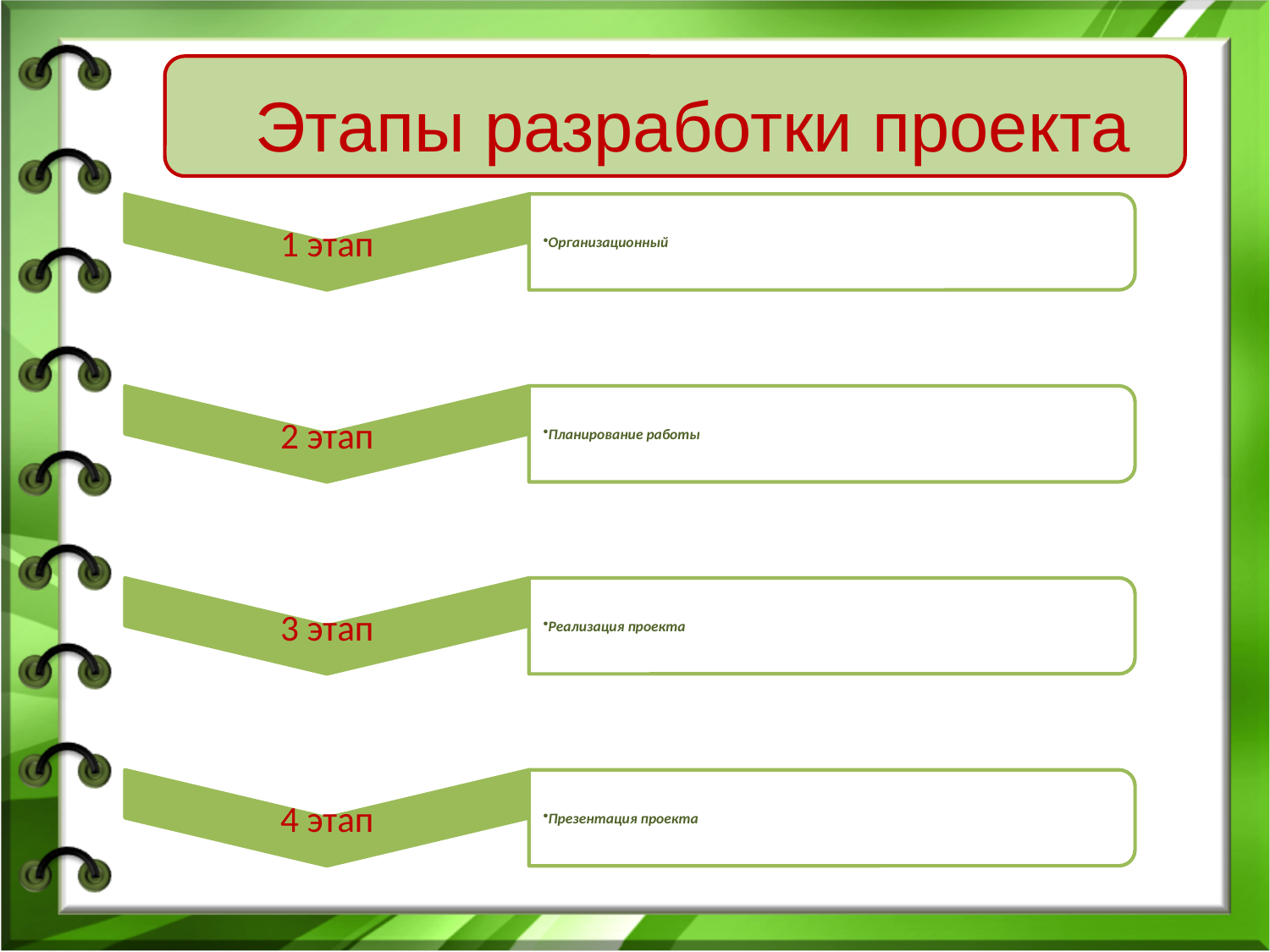

Этапы разработки проекта
1 этап
Организационный
2 этап
Планирование работы
3 этап
Реализация проекта
4 этап
Презентация проекта